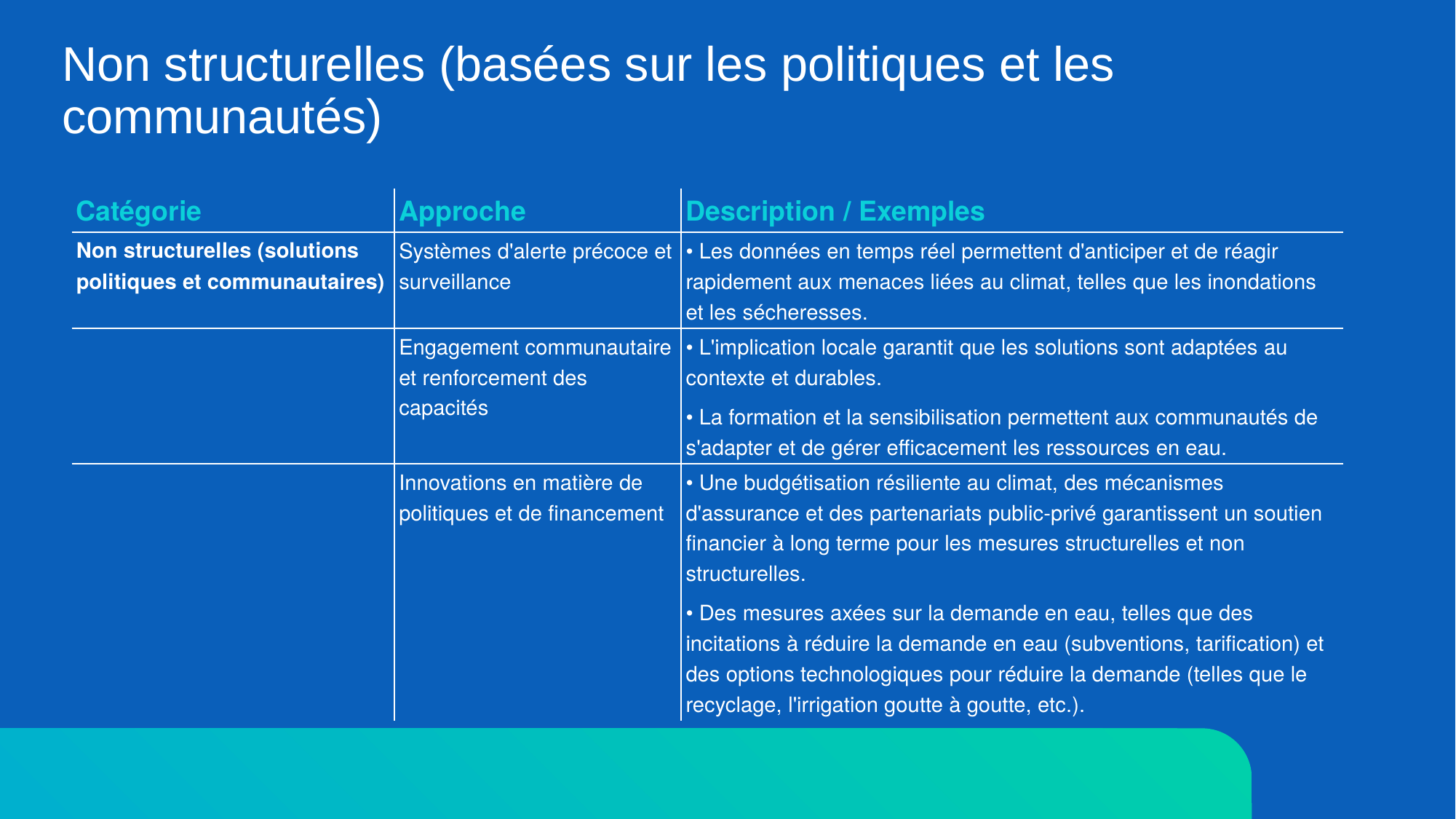

# Non structurelles (basées sur les politiques et les communautés)

| Catégorie | Approche | Description / Exemples |
| --- | --- | --- |
| Non structurelles (solutions politiques et communautaires) | Systèmes d'alerte précoce et surveillance | • Les données en temps réel permettent d'anticiper et de réagir rapidement aux menaces liées au climat, telles que les inondations et les sécheresses. |
|  | Engagement communautaire et renforcement des capacités | • L'implication locale garantit que les solutions sont adaptées au contexte et durables. • La formation et la sensibilisation permettent aux communautés de s'adapter et de gérer efficacement les ressources en eau. |
|  | Innovations en matière de politiques et de financement | • Une budgétisation résiliente au climat, des mécanismes d'assurance et des partenariats public-privé garantissent un soutien financier à long terme pour les mesures structurelles et non structurelles. • Des mesures axées sur la demande en eau, telles que des incitations à réduire la demande en eau (subventions, tarification) et des options technologiques pour réduire la demande (telles que le recyclage, l'irrigation goutte à goutte, etc.). |